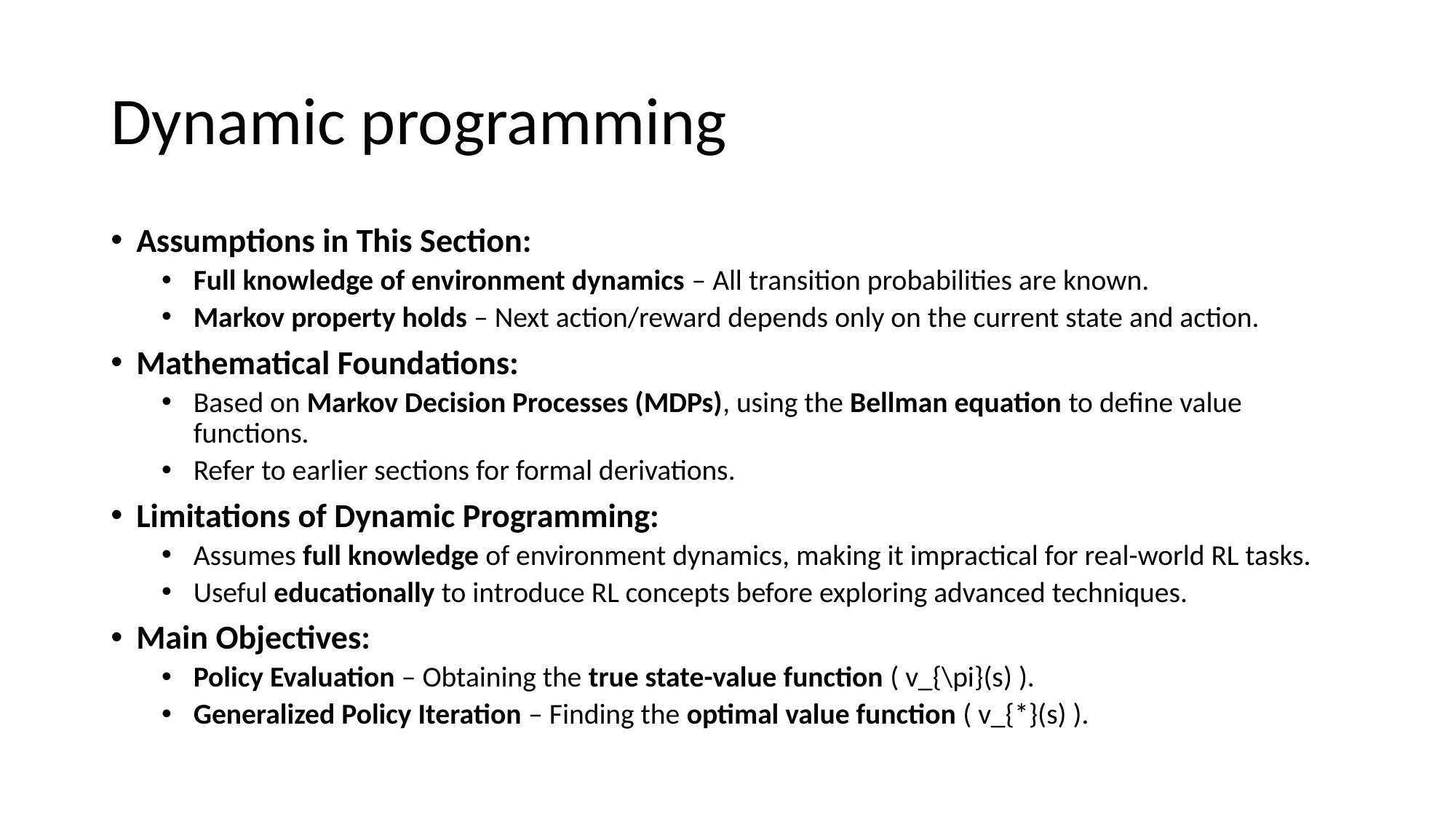

# Dynamic programming
Assumptions in This Section:
Full knowledge of environment dynamics – All transition probabilities are known.
Markov property holds – Next action/reward depends only on the current state and action.
Mathematical Foundations:
Based on Markov Decision Processes (MDPs), using the Bellman equation to define value functions.
Refer to earlier sections for formal derivations.
Limitations of Dynamic Programming:
Assumes full knowledge of environment dynamics, making it impractical for real-world RL tasks.
Useful educationally to introduce RL concepts before exploring advanced techniques.
Main Objectives:
Policy Evaluation – Obtaining the true state-value function ( v_{\pi}(s) ).
Generalized Policy Iteration – Finding the optimal value function ( v_{*}(s) ).